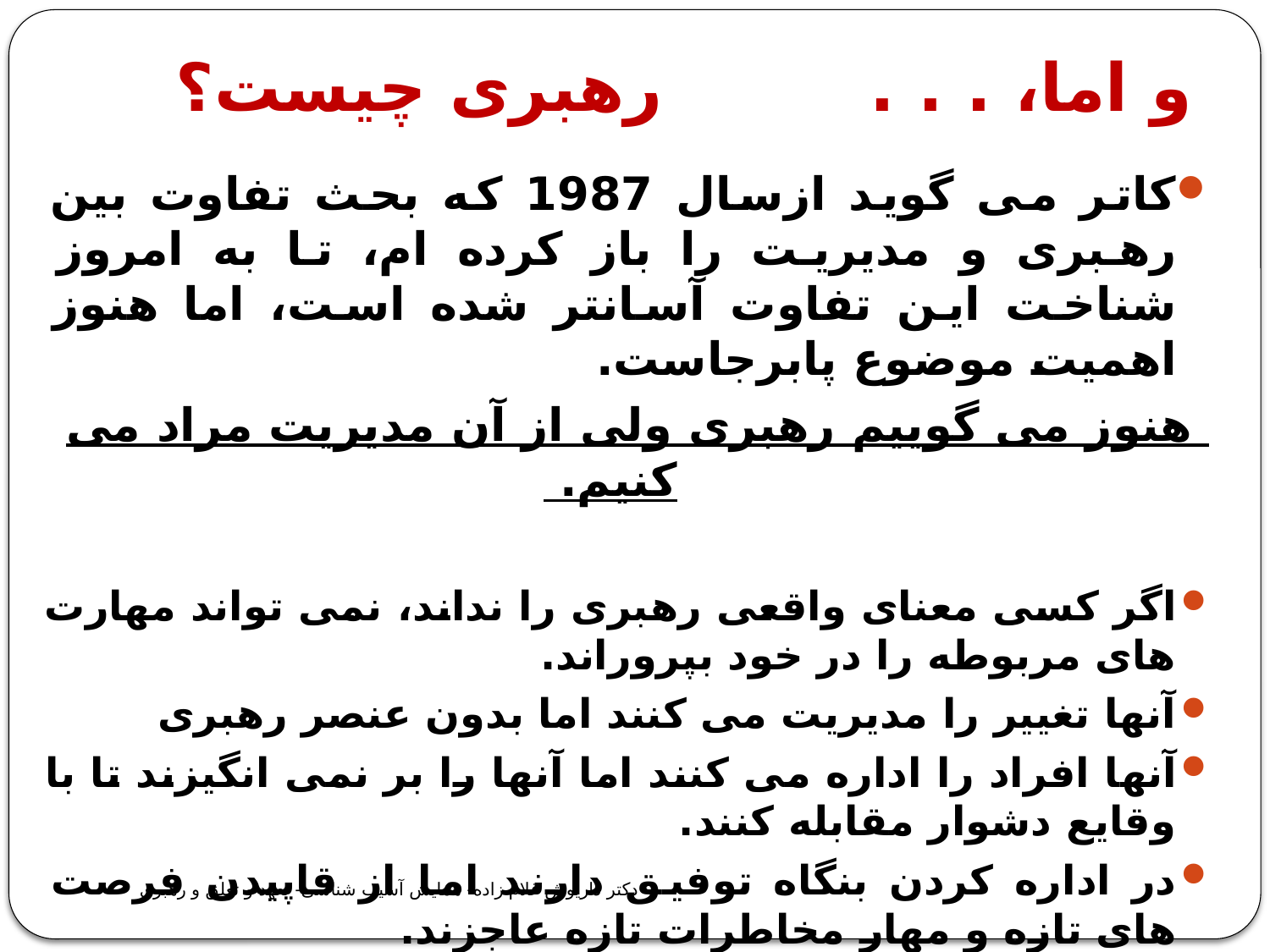

# و اما، . . .         رهبری چیست؟
کاتر می گوید ازسال 1987 که بحث تفاوت بین رهبری و مدیریت را باز کرده ام، تا به امروز شناخت این تفاوت آسانتر شده است، اما هنوز اهمیت موضوع پابرجاست.
هنوز می گوییم رهبری ولی از آن مدیریت مراد می کنیم.

اگر کسی معنای واقعی رهبری را نداند، نمی تواند مهارت های مربوطه را در خود بپروراند.
آنها تغییر را مدیریت می کنند اما بدون عنصر رهبری
آنها افراد را اداره می کنند اما آنها را بر نمی انگیزند تا با وقایع دشوار مقابله کنند.
در اداره کردن بنگاه توفیق دارند اما از قاپیدن فرصت های تازه و مهار مخاطرات تازه عاجزند.

رهبری فراتر از این هاست . . .
دکتر داریوش غلام زاده- همایش آسیب شناسی- تعهد و تعلق و رهبری